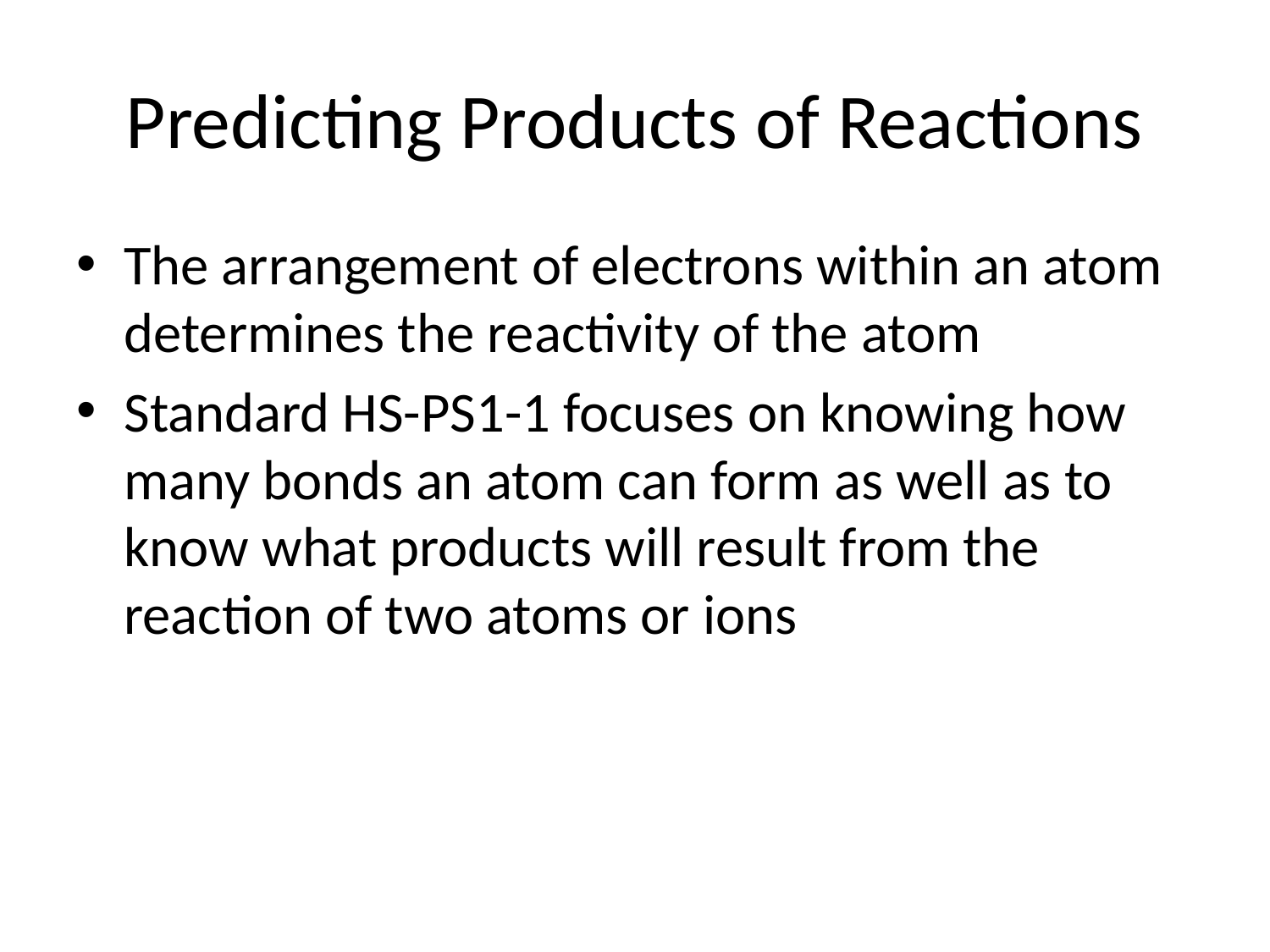

# Predicting Products of Reactions
The arrangement of electrons within an atom determines the reactivity of the atom
Standard HS-PS1-1 focuses on knowing how many bonds an atom can form as well as to know what products will result from the reaction of two atoms or ions